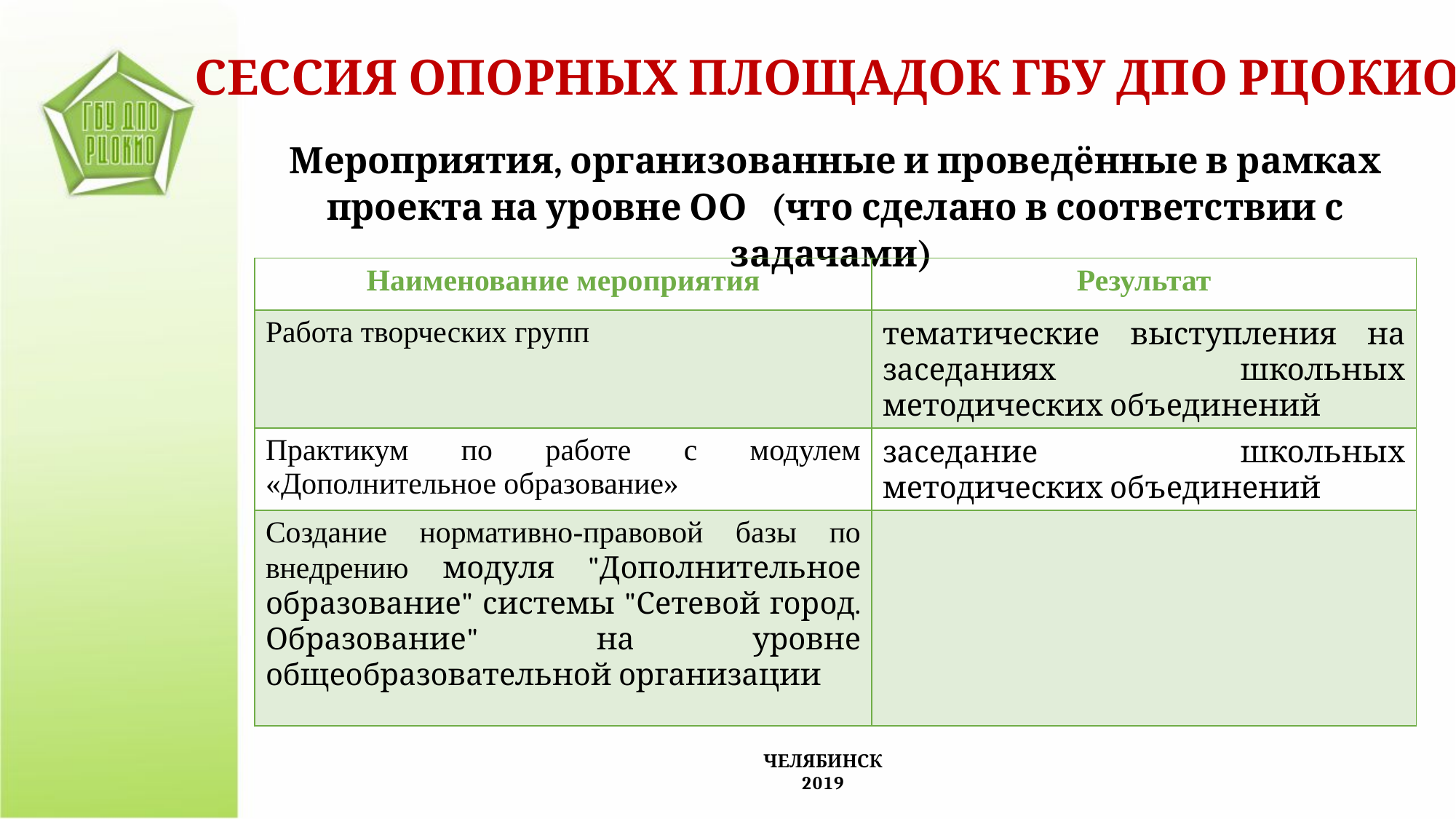

СЕССИЯ ОПОРНЫХ ПЛОЩАДОК ГБУ ДПО РЦОКИО
Мероприятия, организованные и проведённые в рамках проекта на уровне ОО   (что сделано в соответствии с задачами)

| Наименование мероприятия | Результат |
| --- | --- |
| Работа творческих групп | тематические выступления на заседаниях школьных методических объединений |
| Практикум по работе с модулем «Дополнительное образование» | заседание школьных методических объединений |
| Создание нормативно-правовой базы по внедрению модуля "Дополнительное образование" системы "Сетевой город. Образование" на уровне общеобразовательной организации |  |
ЧЕЛЯБИНСК
2019